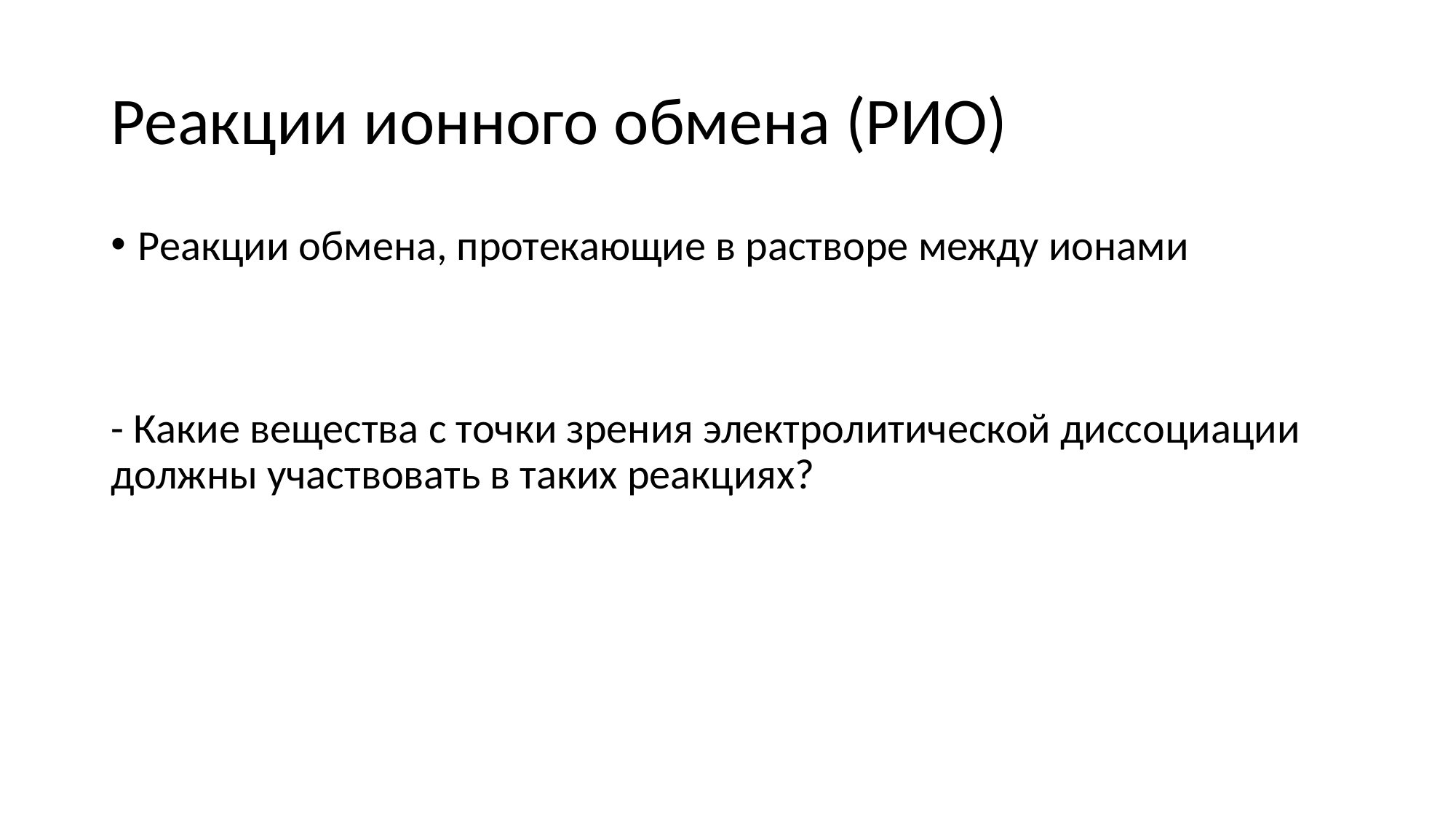

# Реакции ионного обмена (РИО)
Реакции обмена, протекающие в растворе между ионами

- Какие вещества с точки зрения электролитической диссоциации должны участвовать в таких реакциях?